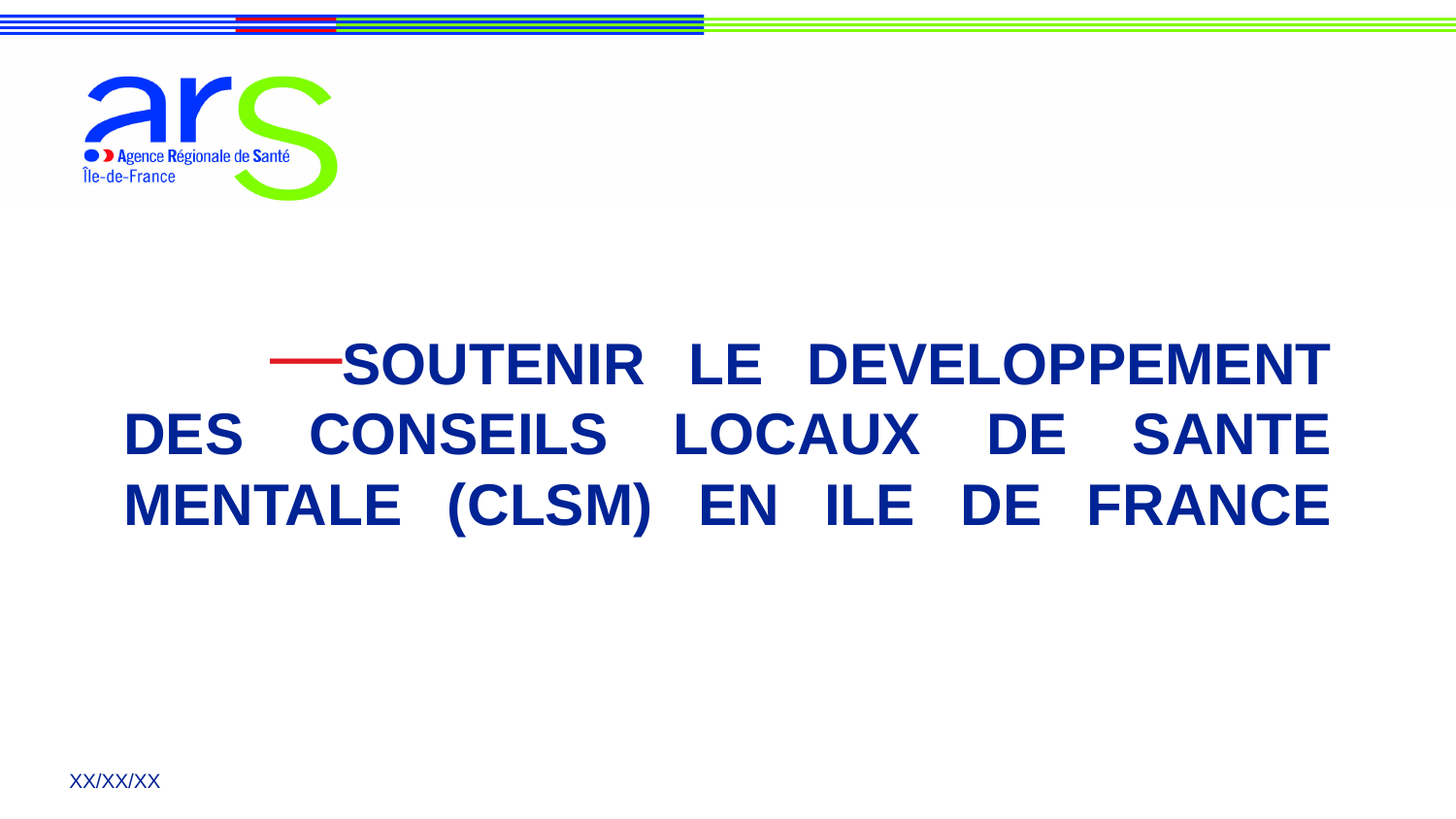

# SOUTENIR LE DEVELOPPEMENT DES CONSEILS LOCAUX DE SANTE MENTALE (CLSM) EN ILE DE FRANCE